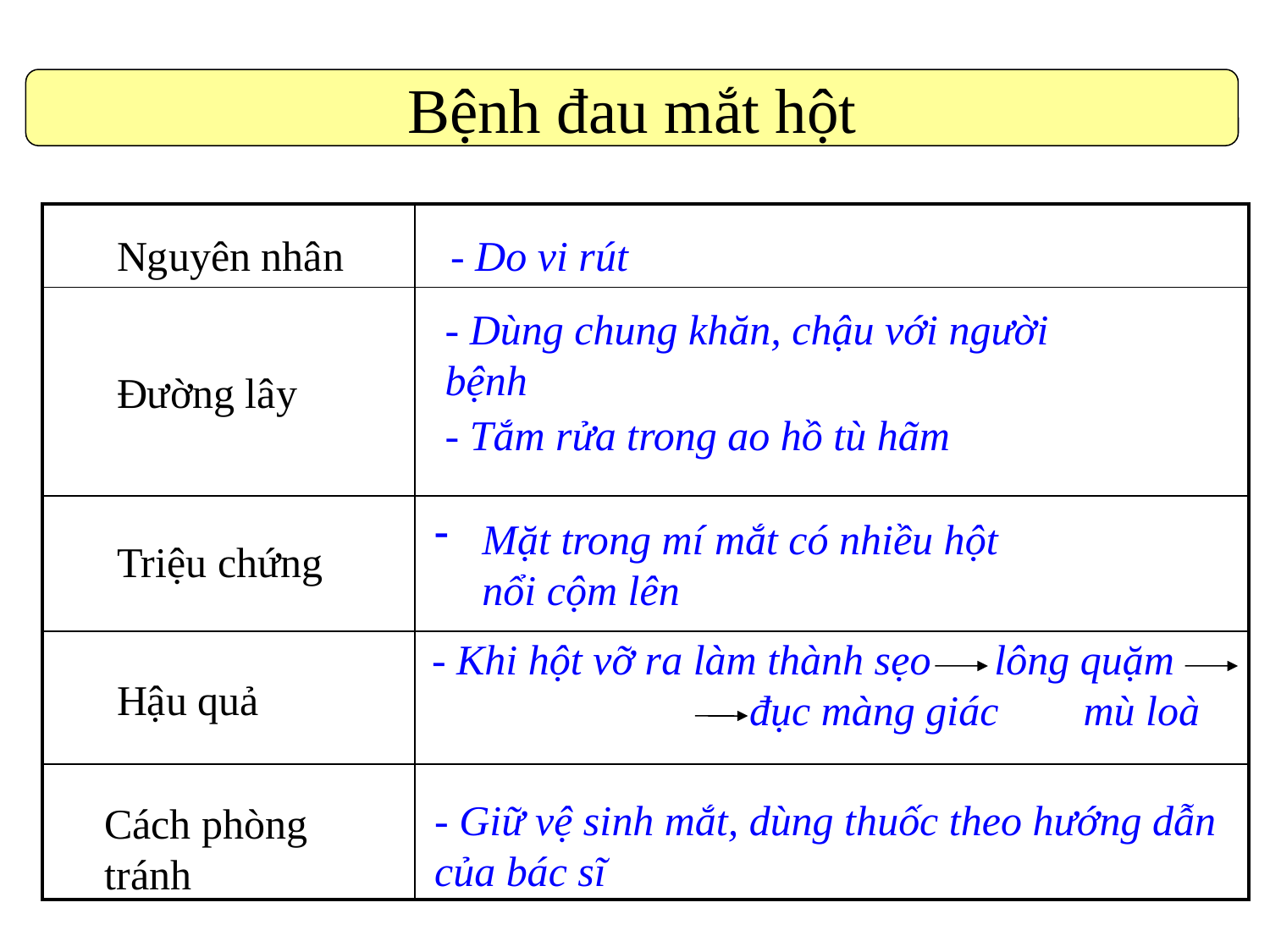

Bệnh đau mắt hột
|  |  |
| --- | --- |
|  |  |
|  |  |
|  |  |
|  |  |
Nguyên nhân
- Do vi rút
- Dùng chung khăn, chậu với người bệnh
Đường lây
- Tắm rửa trong ao hồ tù hãm
Mặt trong mí mắt có nhiều hột                nổi cộm lên
Triệu chứng
- Khi hột vỡ ra làm thành sẹo      lông quặm                                     đục màng giác        mù loà

Hậu quả

- Giữ vệ sinh mắt, dùng thuốc theo hướng dẫn của bác sĩ
Cách phòng tránh